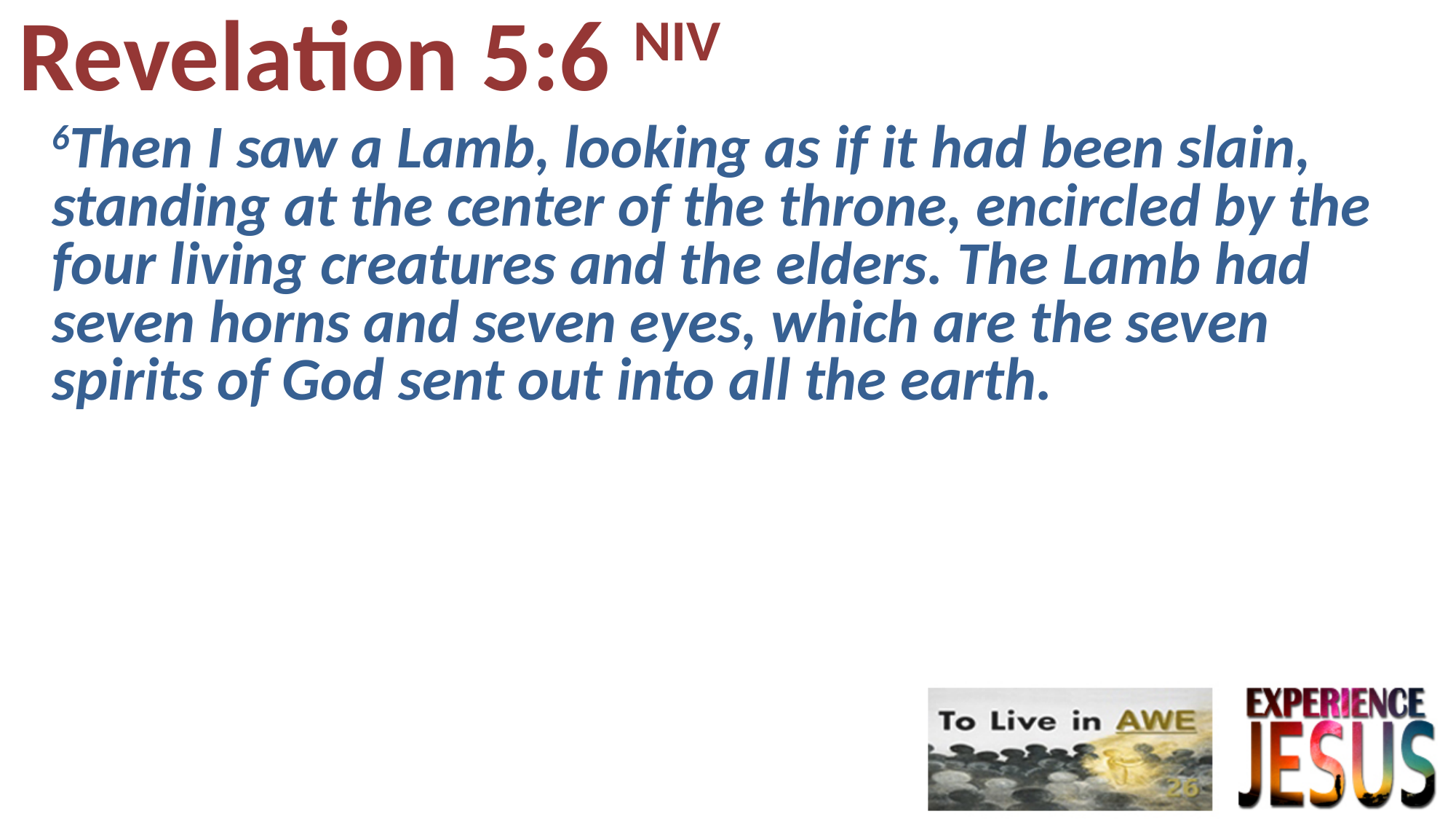

# Revelation 5:6 NIV
6Then I saw a Lamb, looking as if it had been slain, standing at the center of the throne, encircled by the four living creatures and the elders. The Lamb had seven horns and seven eyes, which are the seven spirits of God sent out into all the earth.